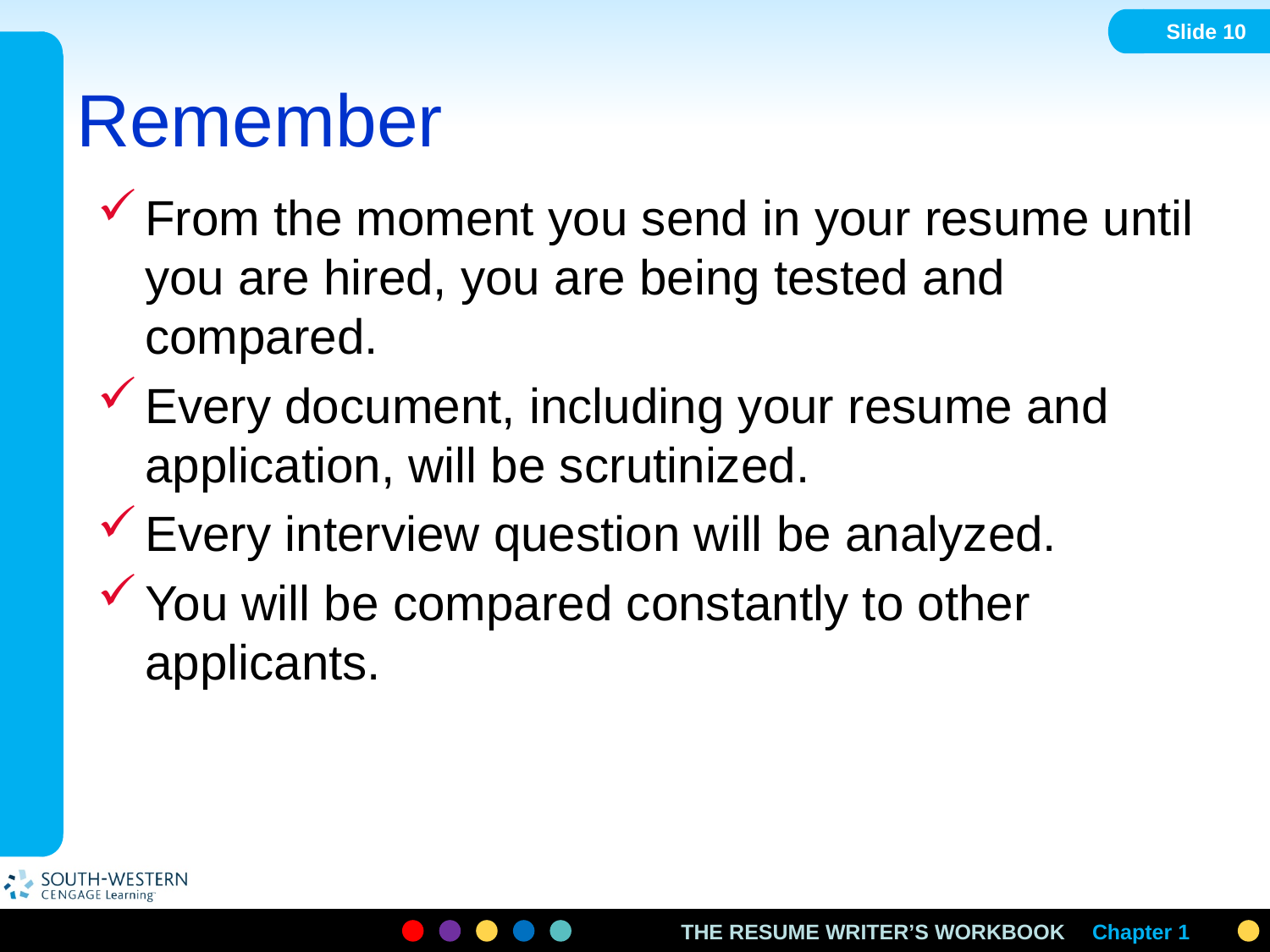

Slide 10
# Remember
From the moment you send in your resume until you are hired, you are being tested and compared.
Every document, including your resume and application, will be scrutinized.
Every interview question will be analyzed.
You will be compared constantly to other applicants.
Chapter 1